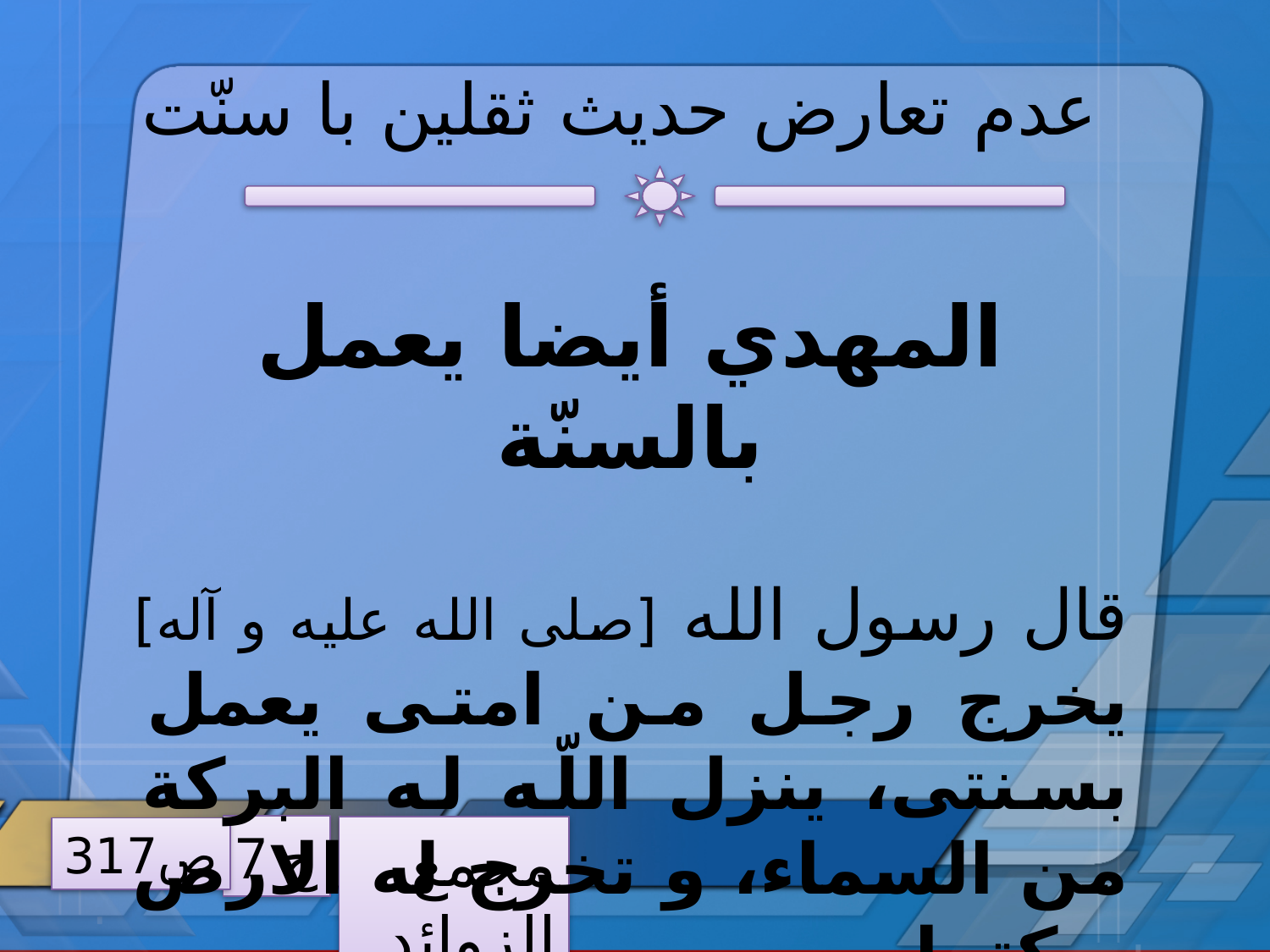

# عدم تعارض حديث ثقلين با سنّت

المهدي أيضا يعمل بالسنّة

قال رسول الله [صلی الله علیه و آله] يخرج رجل من امتى يعمل بسنتى، ينزل اللّه له البركة من السماء، و تخرج له الارض بركتها.....
ج 7
مجمع الزوائد
ص317